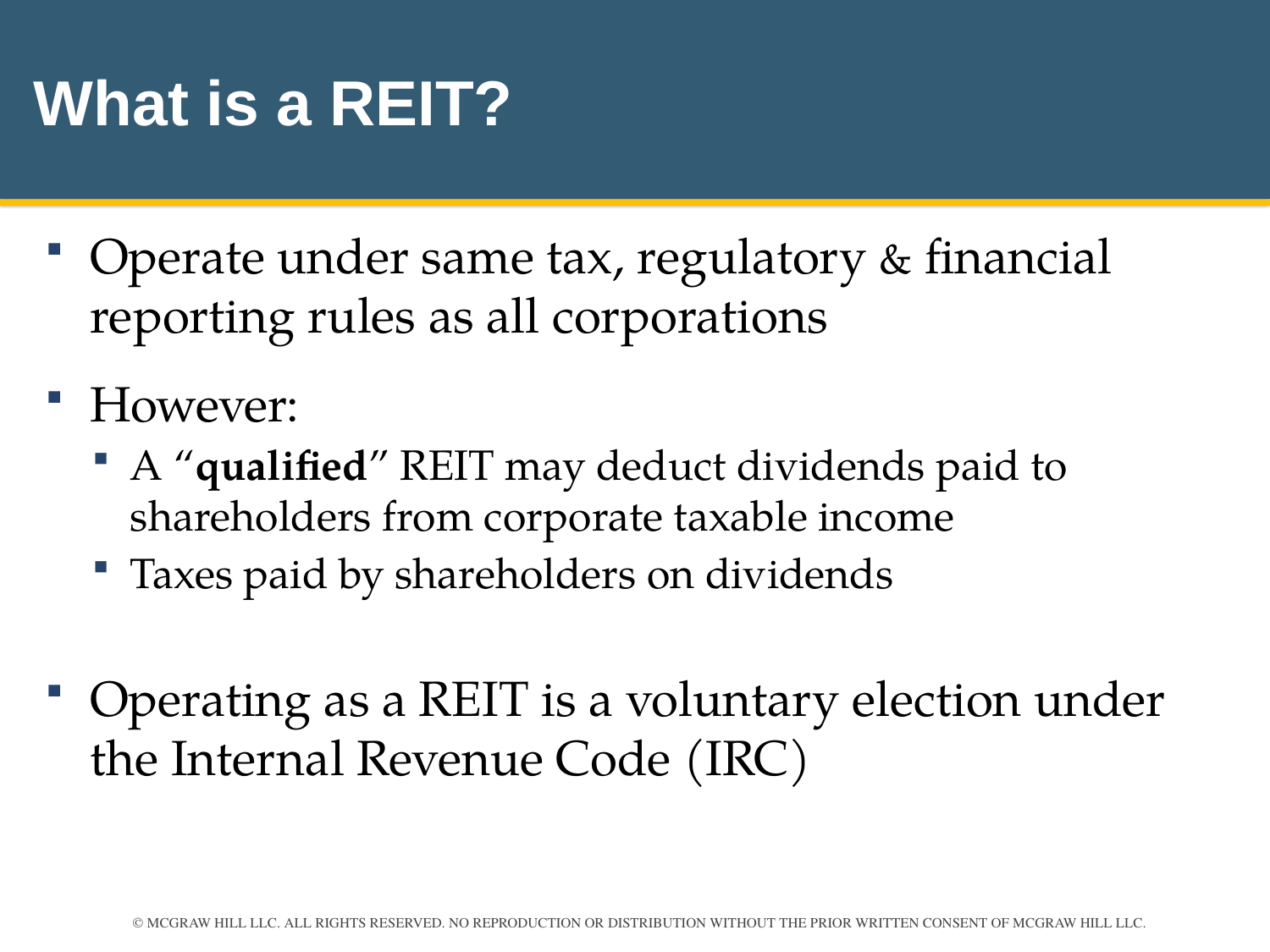

# What is a REIT?
Operate under same tax, regulatory & financial reporting rules as all corporations
However:
A “qualified” REIT may deduct dividends paid to shareholders from corporate taxable income
Taxes paid by shareholders on dividends

Operating as a REIT is a voluntary election under the Internal Revenue Code (IRC)
© MCGRAW HILL LLC. ALL RIGHTS RESERVED. NO REPRODUCTION OR DISTRIBUTION WITHOUT THE PRIOR WRITTEN CONSENT OF MCGRAW HILL LLC.